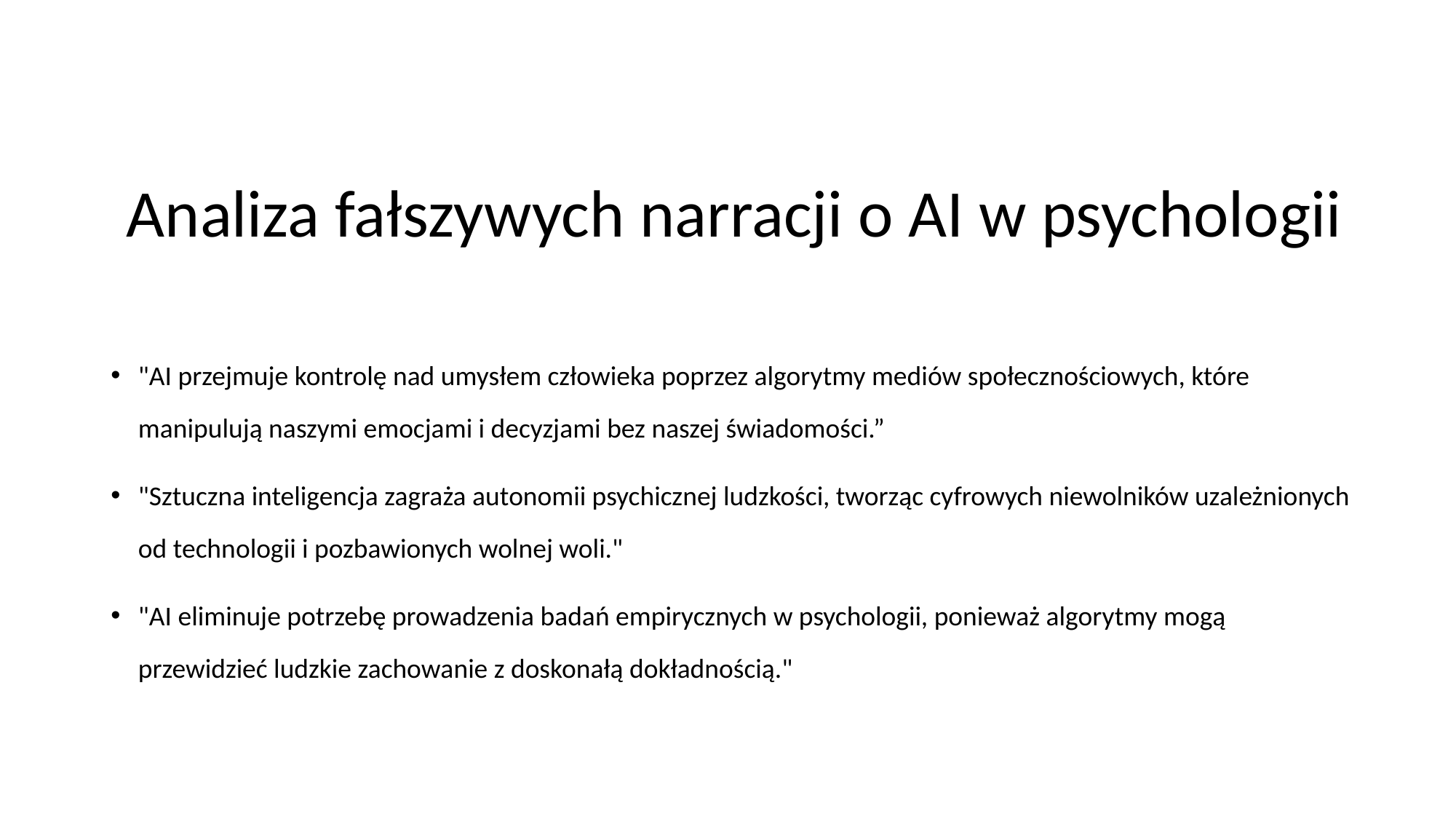

# Analiza fałszywych narracji o AI w psychologii
"AI przejmuje kontrolę nad umysłem człowieka poprzez algorytmy mediów społecznościowych, które manipulują naszymi emocjami i decyzjami bez naszej świadomości.”
"Sztuczna inteligencja zagraża autonomii psychicznej ludzkości, tworząc cyfrowych niewolników uzależnionych od technologii i pozbawionych wolnej woli."
"AI eliminuje potrzebę prowadzenia badań empirycznych w psychologii, ponieważ algorytmy mogą przewidzieć ludzkie zachowanie z doskonałą dokładnością."